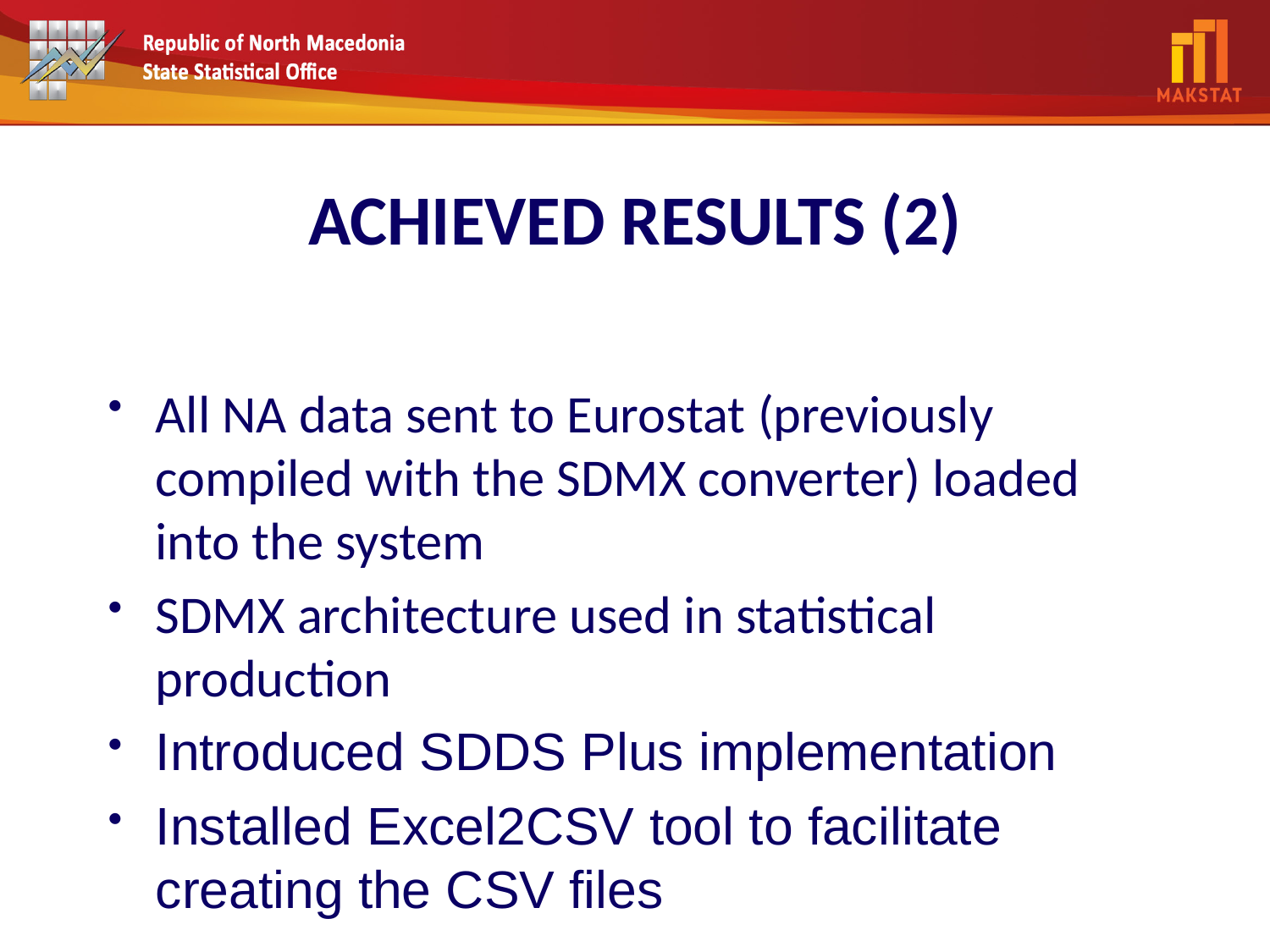

# ACHIEVED RESULTS (2)

All NA data sent to Eurostat (previously compiled with the SDMX converter) loaded into the system
SDMX architecture used in statistical production
Introduced SDDS Plus implementation
Installed Excel2CSV tool to facilitate creating the CSV files